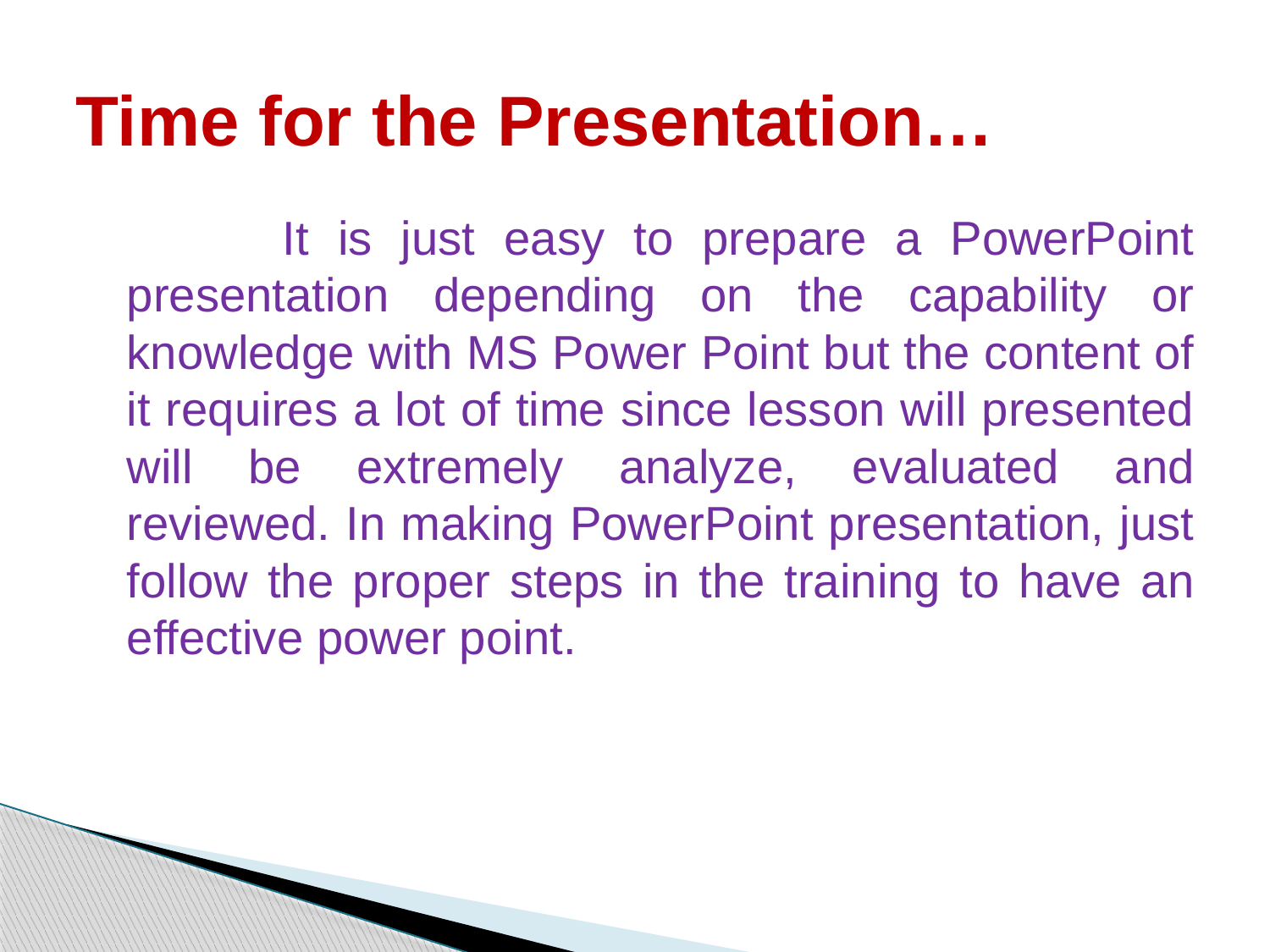

# Time for the Presentation…
		 It is just easy to prepare a PowerPoint presentation depending on the capability or knowledge with MS Power Point but the content of it requires a lot of time since lesson will presented will be extremely analyze, evaluated and reviewed. In making PowerPoint presentation, just follow the proper steps in the training to have an effective power point.